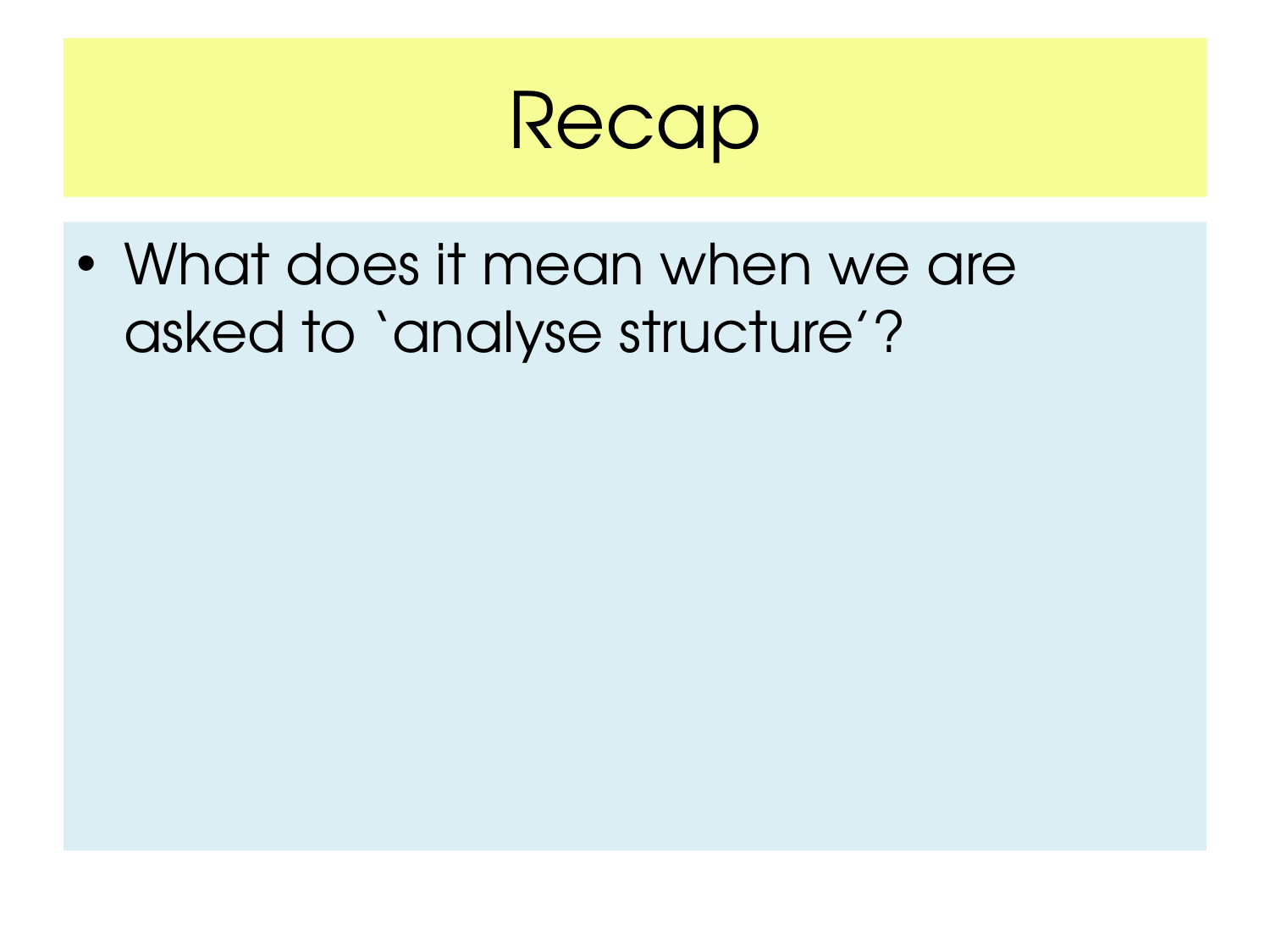

# Recap
What does it mean when we are asked to ‘analyse structure’?